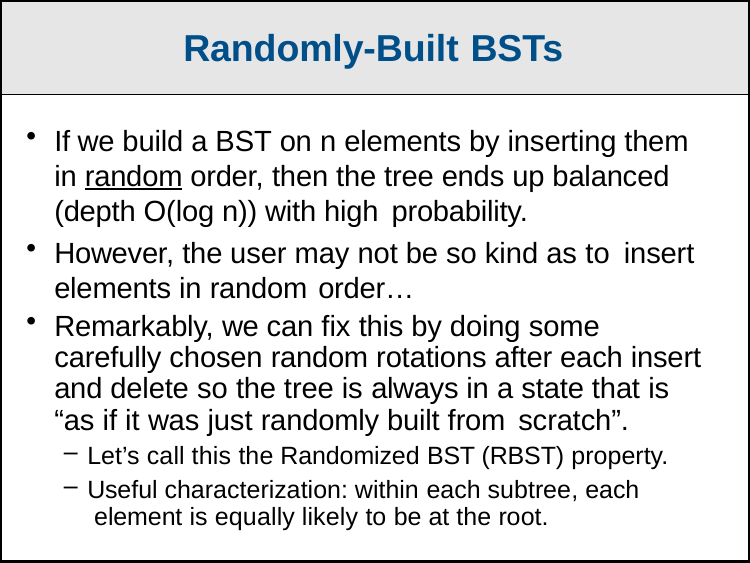

Randomly-Built BSTs
If we build a BST on n elements by inserting them  in random order, then the tree ends up balanced  (depth O(log n)) with high probability.
However, the user may not be so kind as to insert
elements in random order…
Remarkably, we can fix this by doing some  carefully chosen random rotations after each insert  and delete so the tree is always in a state that is  “as if it was just randomly built from scratch”.
Let’s call this the Randomized BST (RBST) property.
Useful characterization: within each subtree, each  element is equally likely to be at the root.